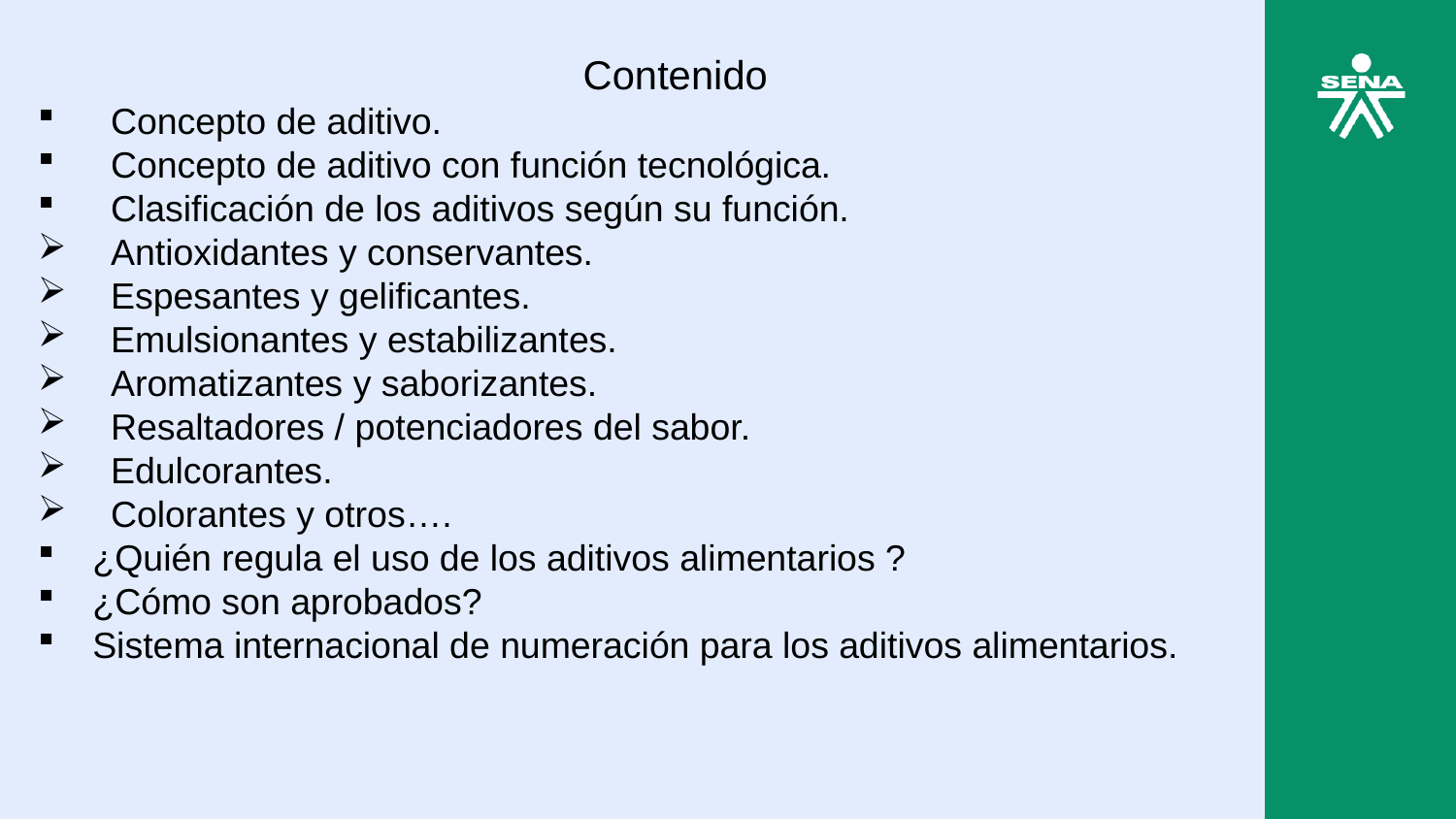

Contenido
Concepto de aditivo.
Concepto de aditivo con función tecnológica.
Clasificación de los aditivos según su función.
Antioxidantes y conservantes.
Espesantes y gelificantes.
Emulsionantes y estabilizantes.
Aromatizantes y saborizantes.
Resaltadores / potenciadores del sabor.
Edulcorantes.
Colorantes y otros….
¿Quién regula el uso de los aditivos alimentarios ?
¿Cómo son aprobados?
Sistema internacional de numeración para los aditivos alimentarios.